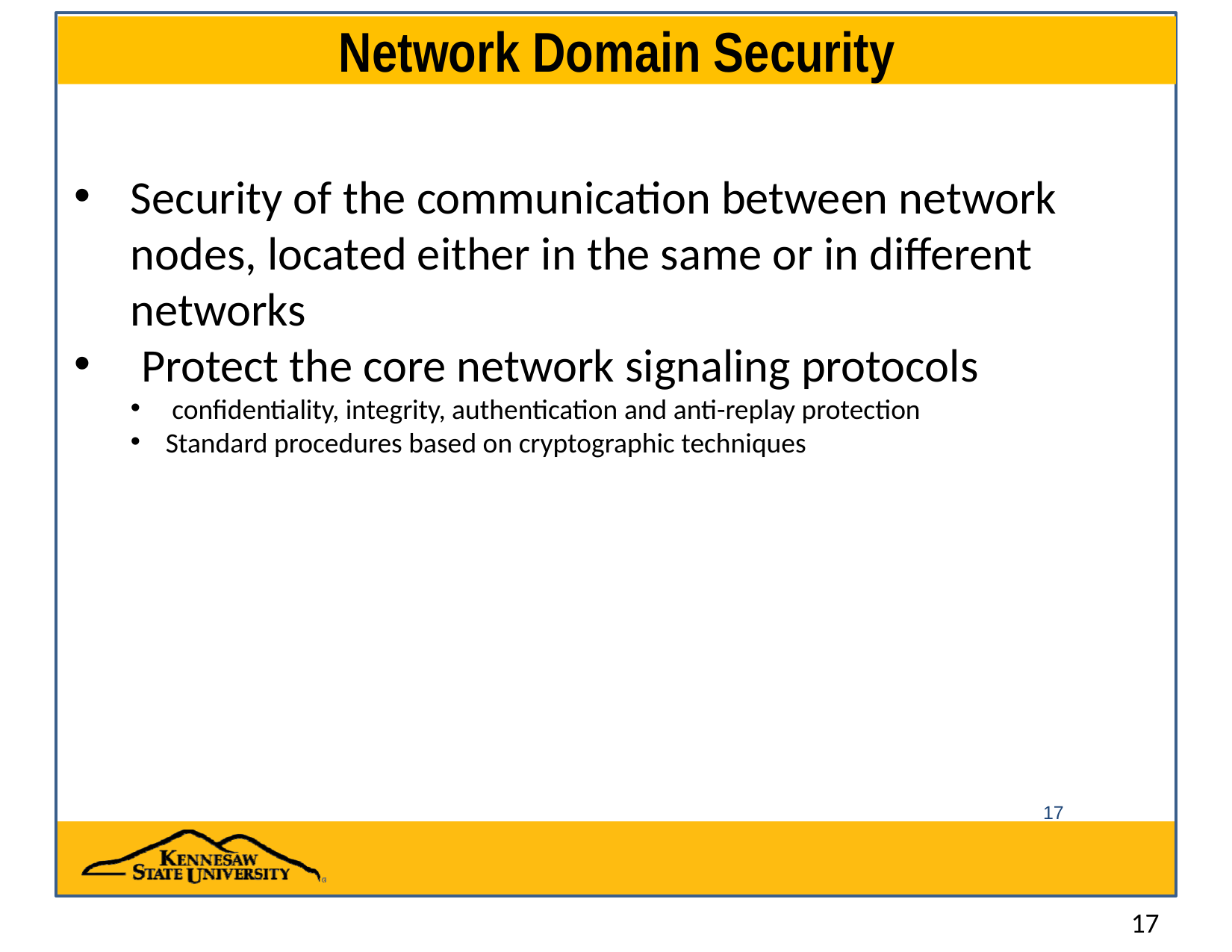

# Network Domain Security
Security of the communication between network nodes, located either in the same or in different networks
 Protect the core network signaling protocols
 confidentiality, integrity, authentication and anti-replay protection
Standard procedures based on cryptographic techniques

17